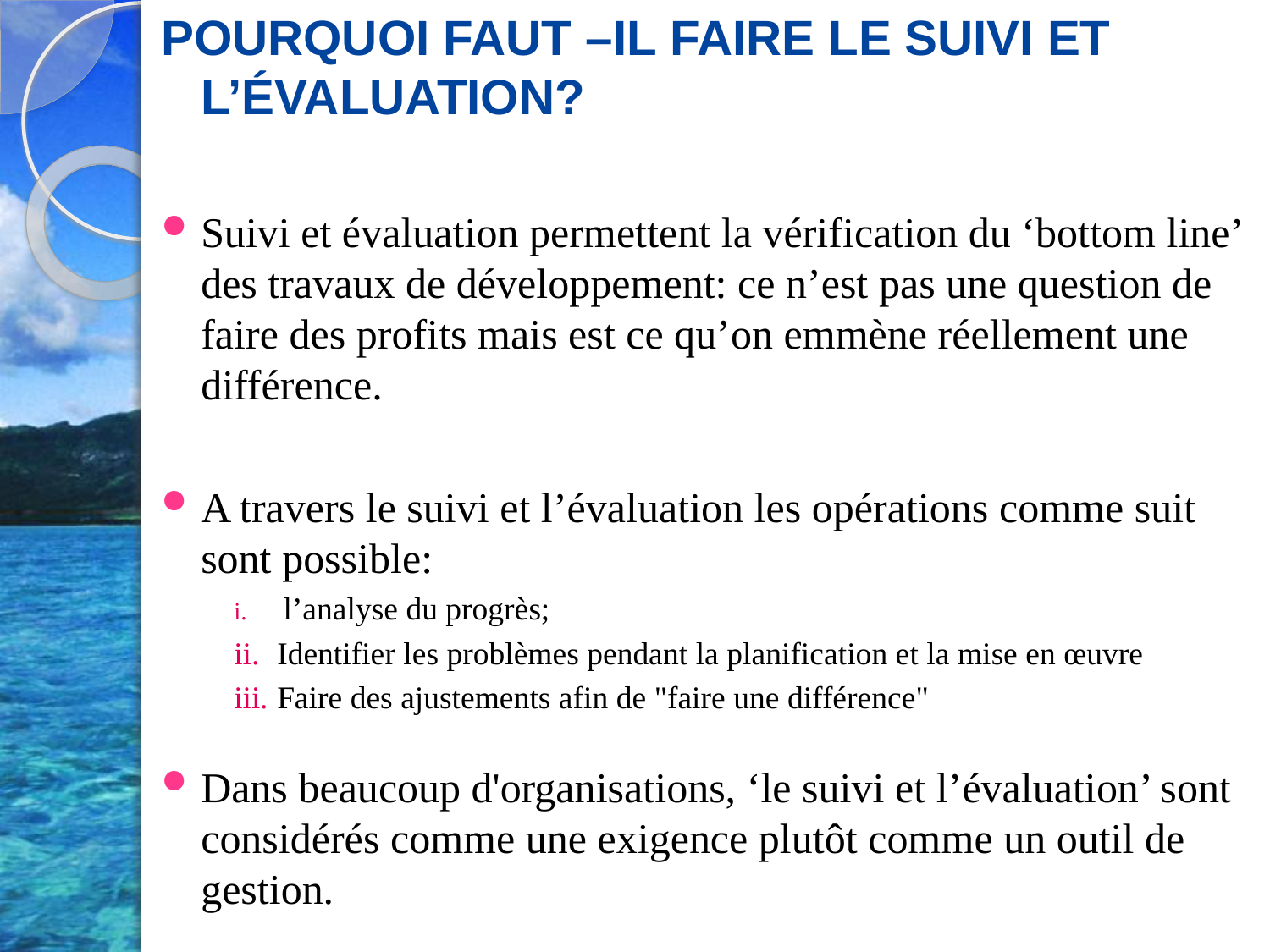

POURQUOI FAUT –IL FAIRE LE SUIVI ET L’ÉVALUATION?

Suivi et évaluation permettent la vérification du ‘bottom line’ des travaux de développement: ce n’est pas une question de faire des profits mais est ce qu’on emmène réellement une différence.

A travers le suivi et l’évaluation les opérations comme suit sont possible:
 l’analyse du progrès;
Identifier les problèmes pendant la planification et la mise en œuvre
Faire des ajustements afin de "faire une différence"

Dans beaucoup d'organisations, ‘le suivi et l’évaluation’ sont considérés comme une exigence plutôt comme un outil de gestion.